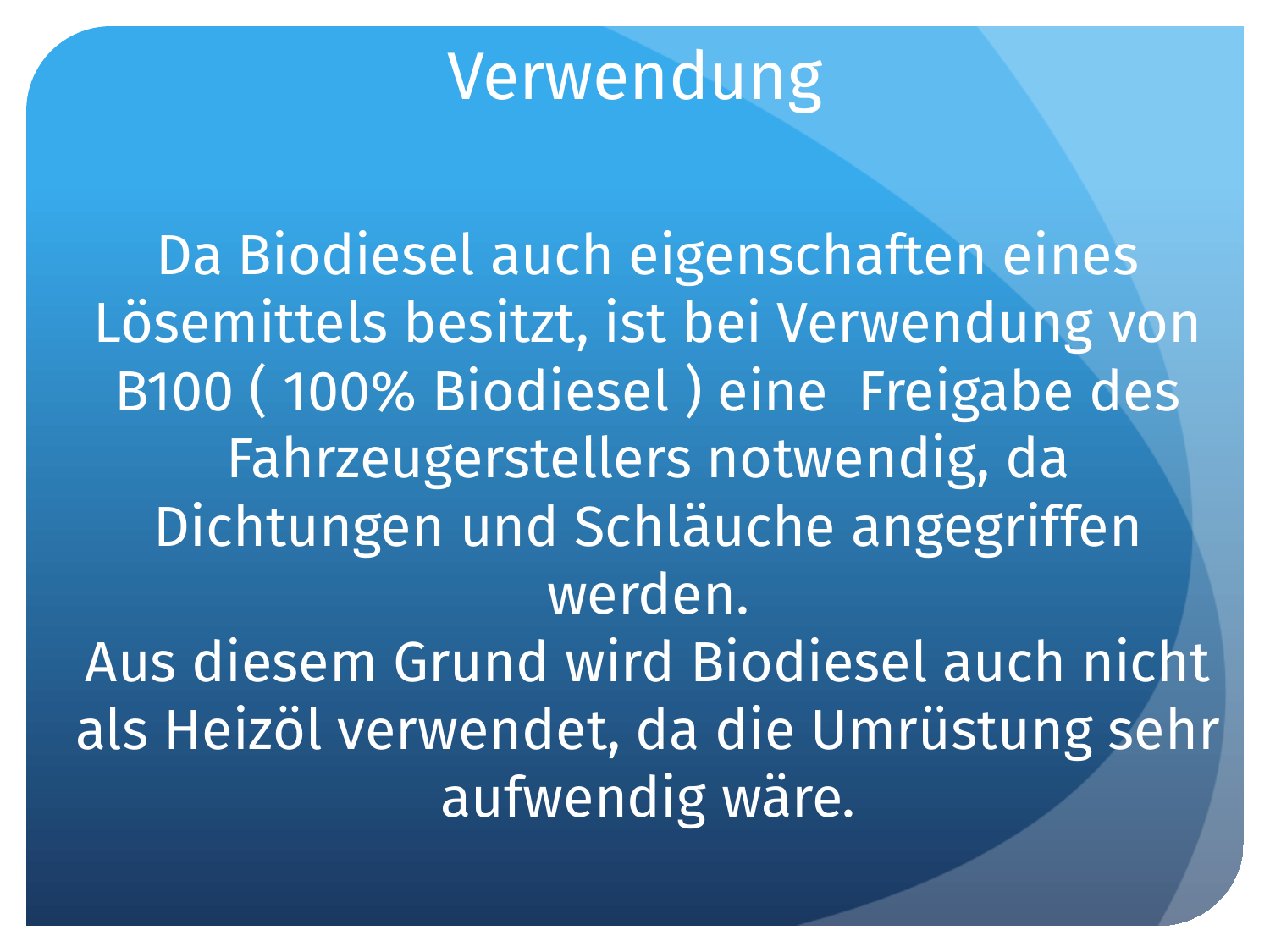

# Verwendung

Da Biodiesel auch eigenschaften eines Lösemittels besitzt, ist bei Verwendung von B100 ( 100% Biodiesel ) eine  Freigabe des Fahrzeugerstellers notwendig, da Dichtungen und Schläuche angegriffen werden.
Aus diesem Grund wird Biodiesel auch nicht als Heizöl verwendet, da die Umrüstung sehr aufwendig wäre.